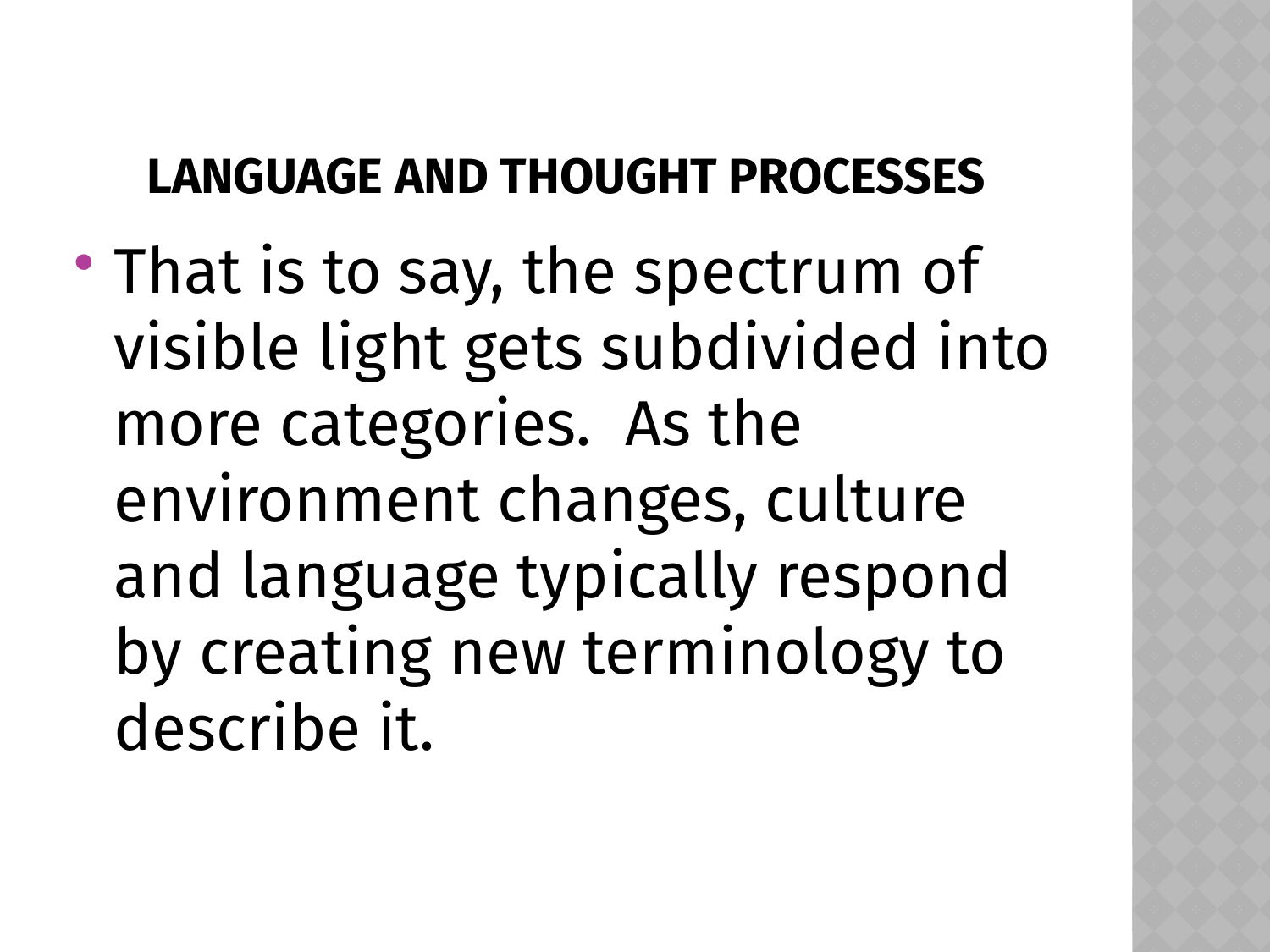

# Language and thought processes
That is to say, the spectrum of visible light gets subdivided into more categories.  As the environment changes, culture and language typically respond by creating new terminology to describe it.